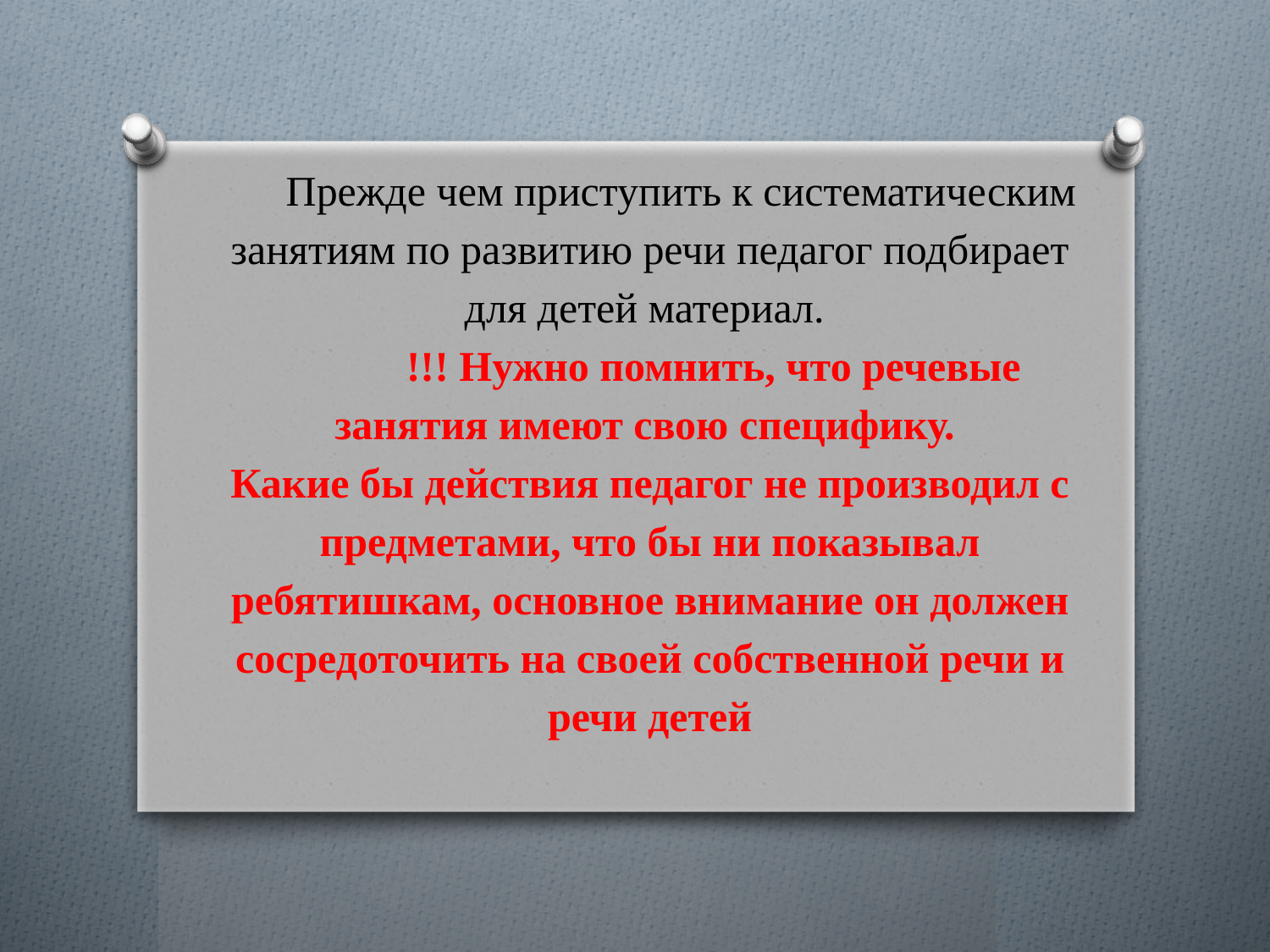

# Прежде чем приступить к систематическим занятиям по развитию речи педагог подбирает для детей материал. !!! Нужно помнить, что речевые занятия имеют свою специфику. Какие бы действия педагог не производил с предметами, что бы ни показывал ребятишкам, основное внимание он должен сосредоточить на своей собственной речи и речи детей